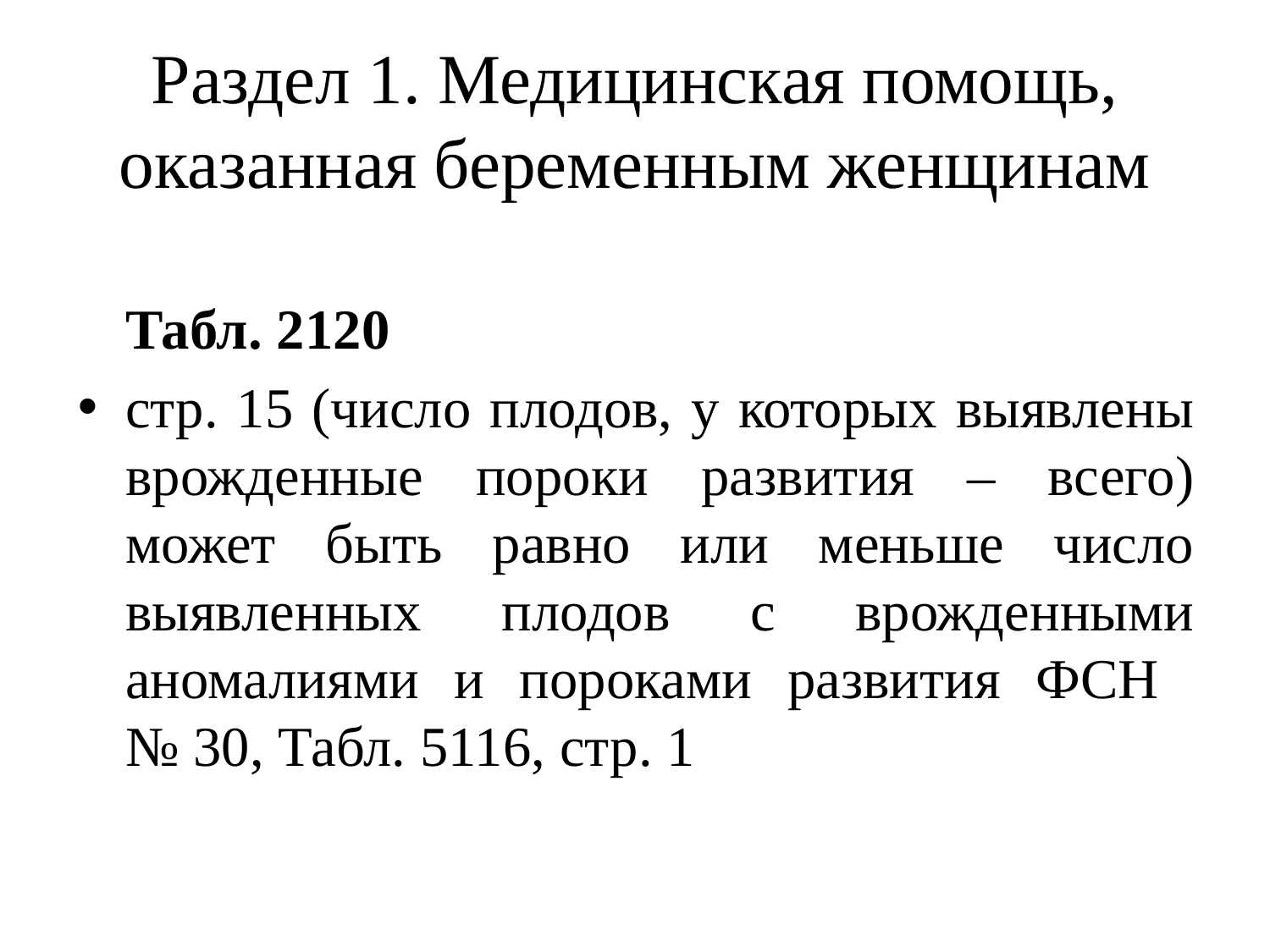

# Раздел 1. Медицинская помощь, оказанная беременным женщинам
	Табл. 2120
стр. 15 (число плодов, у которых выявлены врожденные пороки развития – всего) может быть равно или меньше число выявленных плодов с врожденными аномалиями и пороками развития ФСН
№ 30, Табл. 5116, стр. 1